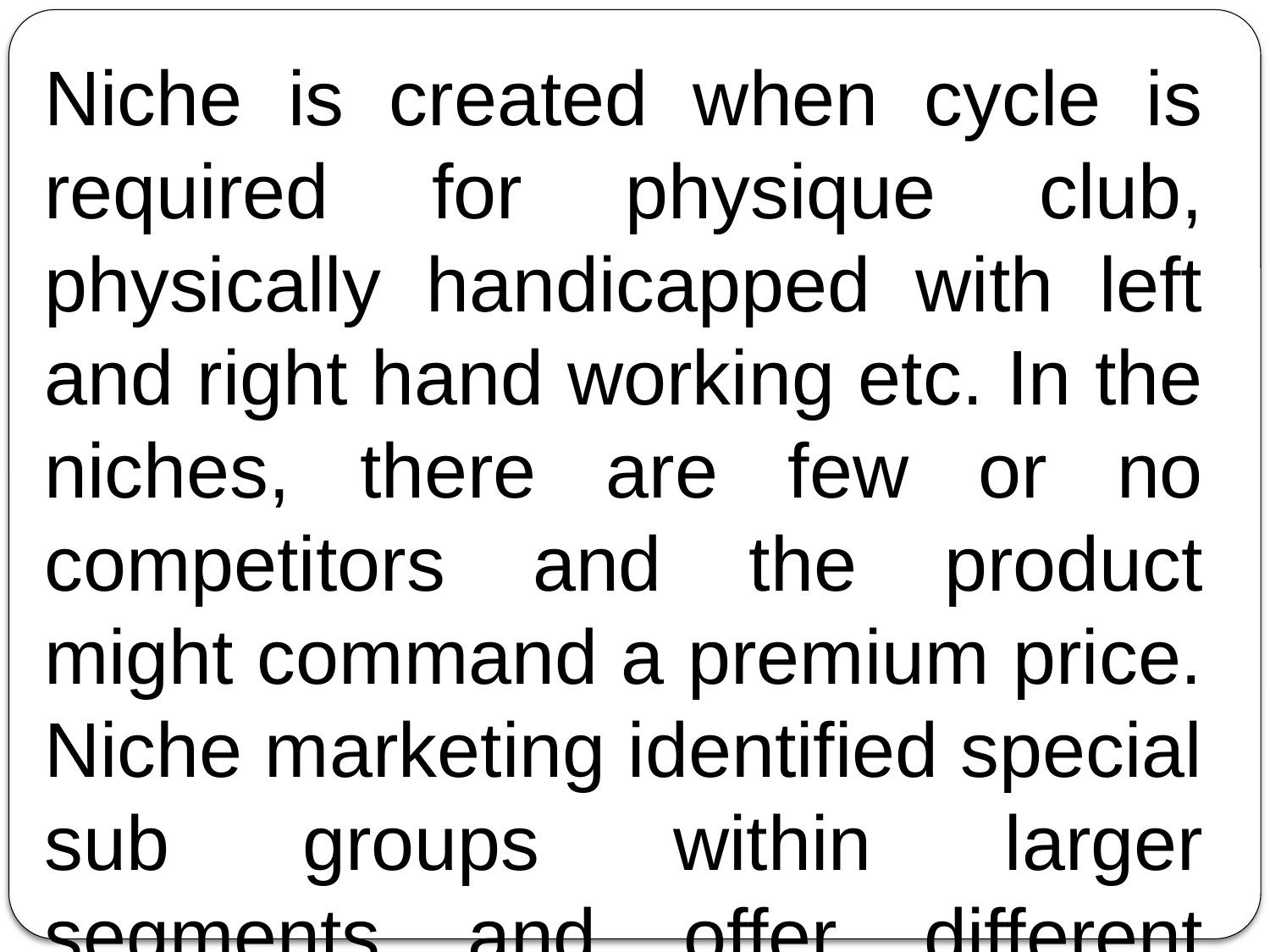

Niche is created when cycle is required for physique club, physically handicapped with left and right hand working etc. In the niches, there are few or no competitors and the product might command a premium price. Niche marketing identified special sub groups within larger segments and offer different products and services.